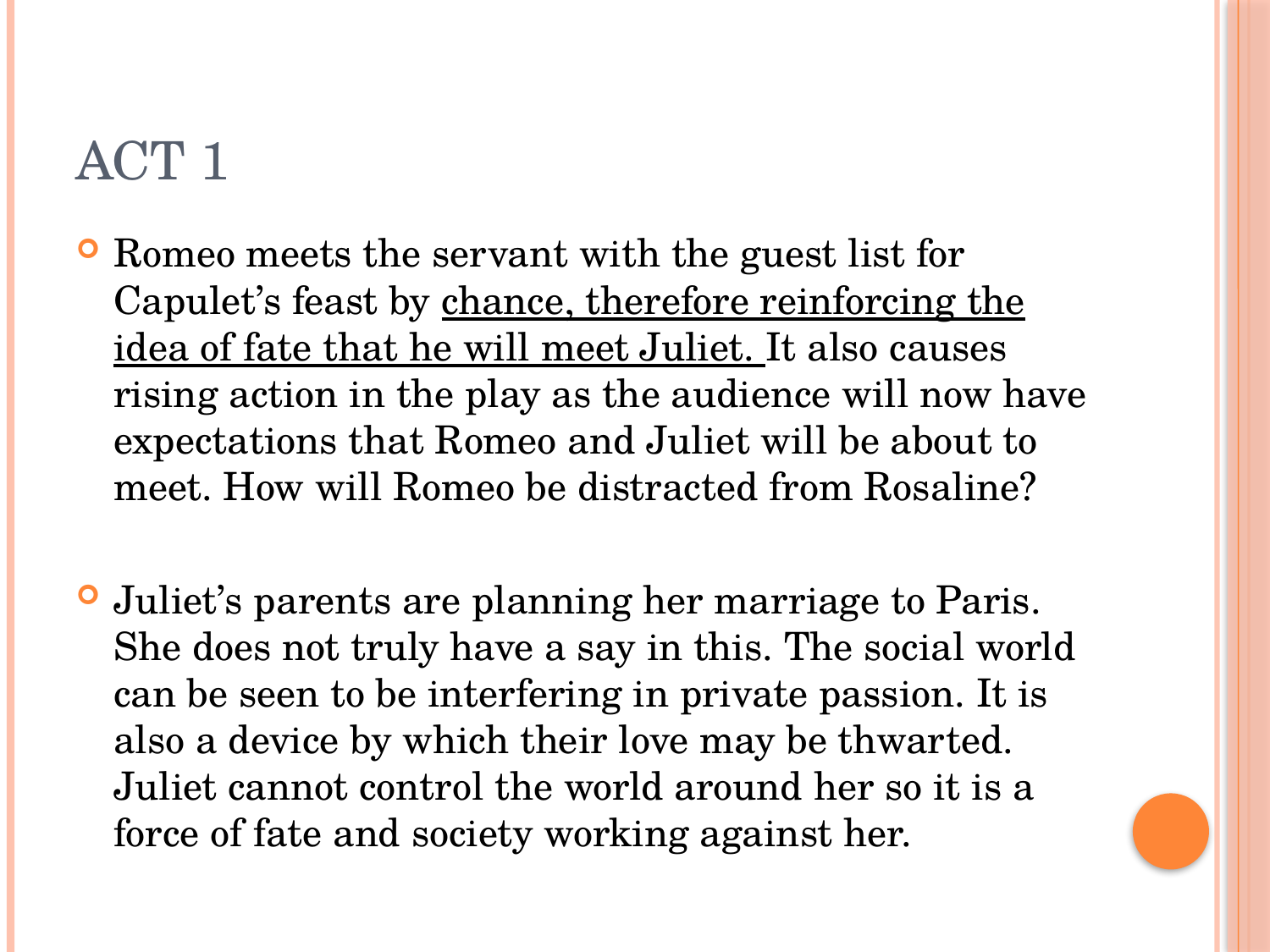

# Act 1
Romeo meets the servant with the guest list for Capulet’s feast by chance, therefore reinforcing the idea of fate that he will meet Juliet. It also causes rising action in the play as the audience will now have expectations that Romeo and Juliet will be about to meet. How will Romeo be distracted from Rosaline?

Juliet’s parents are planning her marriage to Paris. She does not truly have a say in this. The social world can be seen to be interfering in private passion. It is also a device by which their love may be thwarted. Juliet cannot control the world around her so it is a force of fate and society working against her.